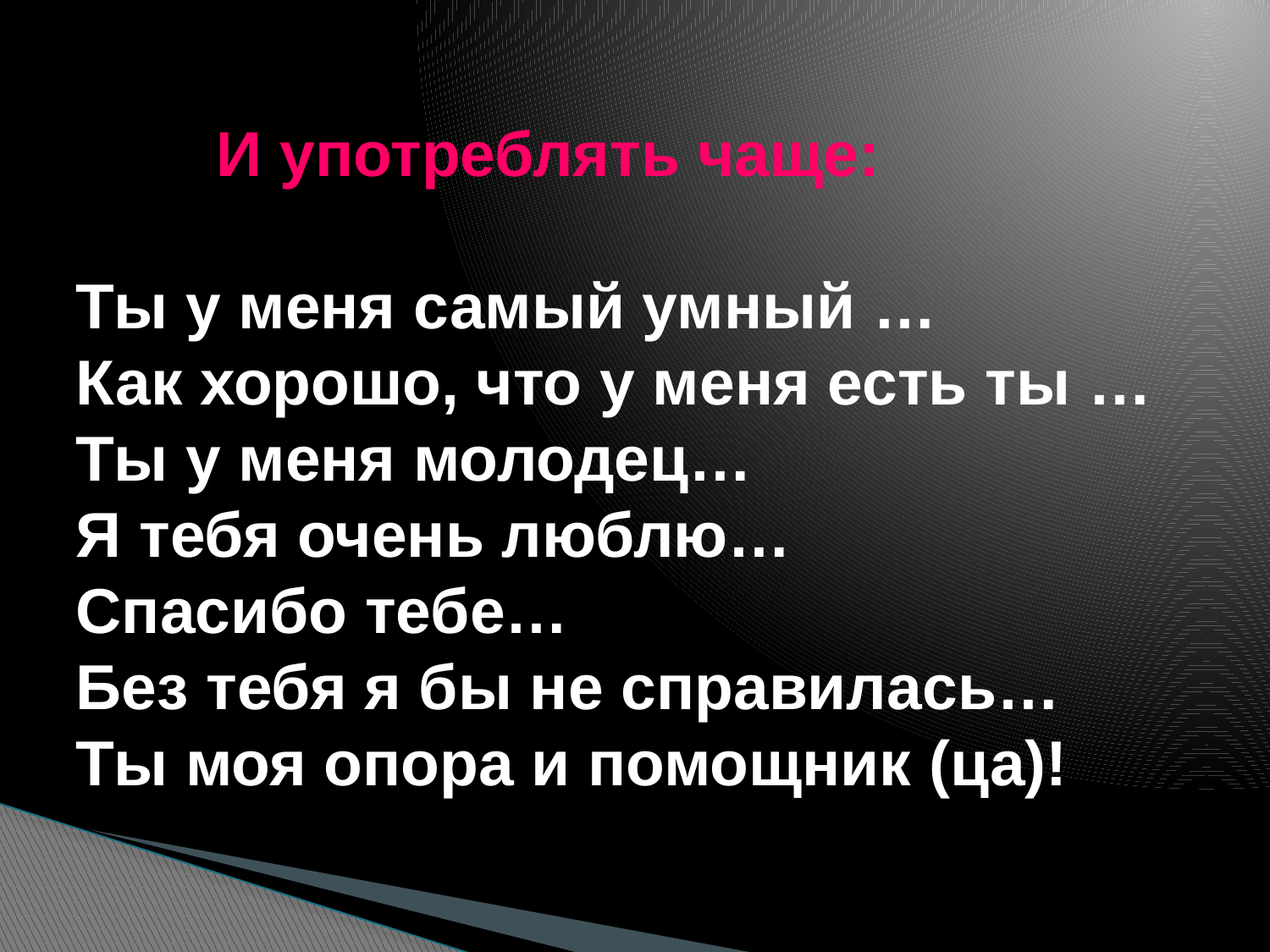

# И употреблять чаще: Ты у меня самый умный … Как хорошо, что у меня есть ты … Ты у меня молодец… Я тебя очень люблю… Спасибо тебе… Без тебя я бы не справилась… Ты моя опора и помощник (ца)!